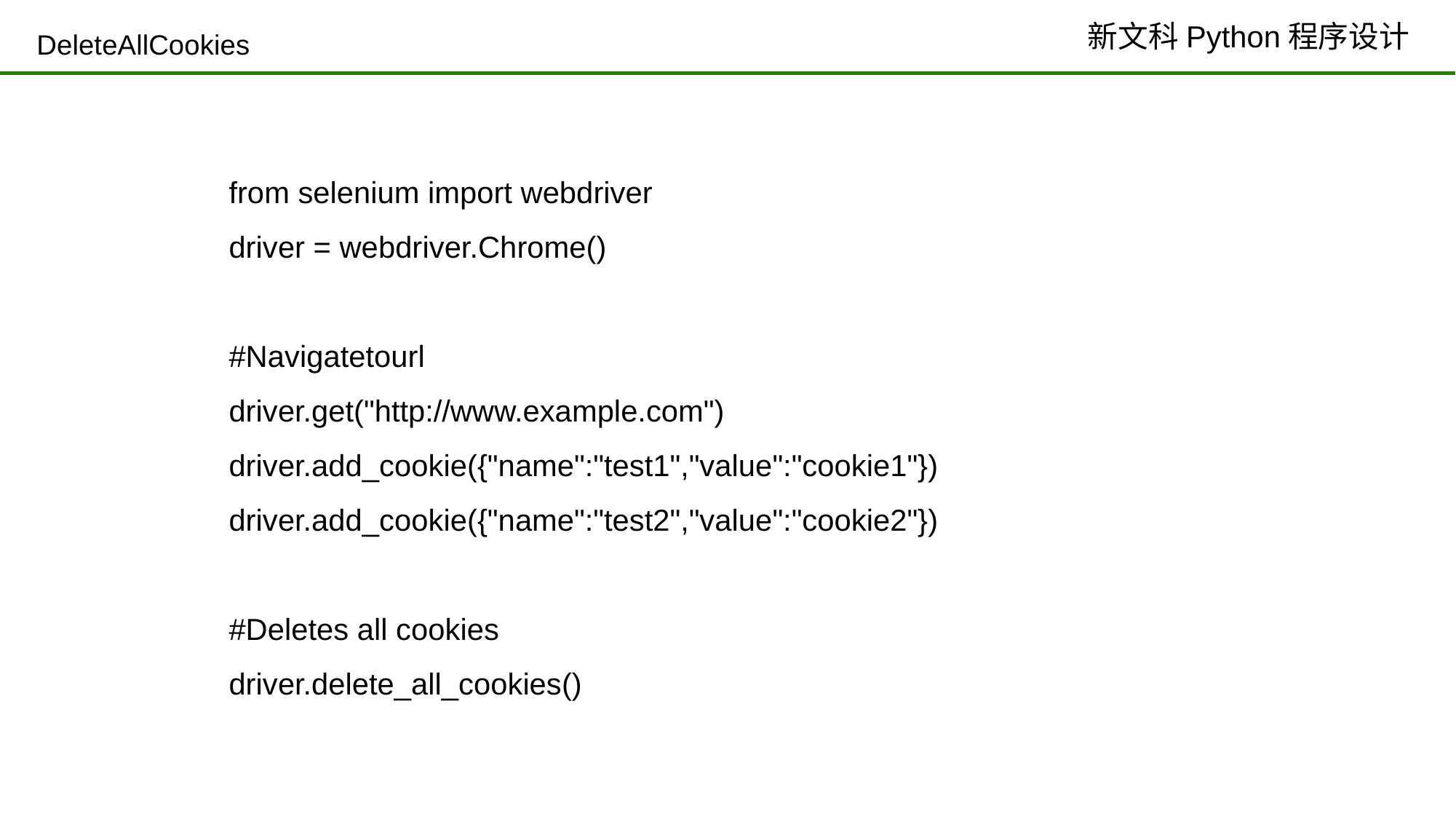

# DeleteAllCookies
from selenium import webdriver
driver = webdriver.Chrome()

#Navigatetourl
driver.get("http://www.example.com")
driver.add_cookie({"name":"test1","value":"cookie1"})
driver.add_cookie({"name":"test2","value":"cookie2"})

#Deletes all cookies
driver.delete_all_cookies()